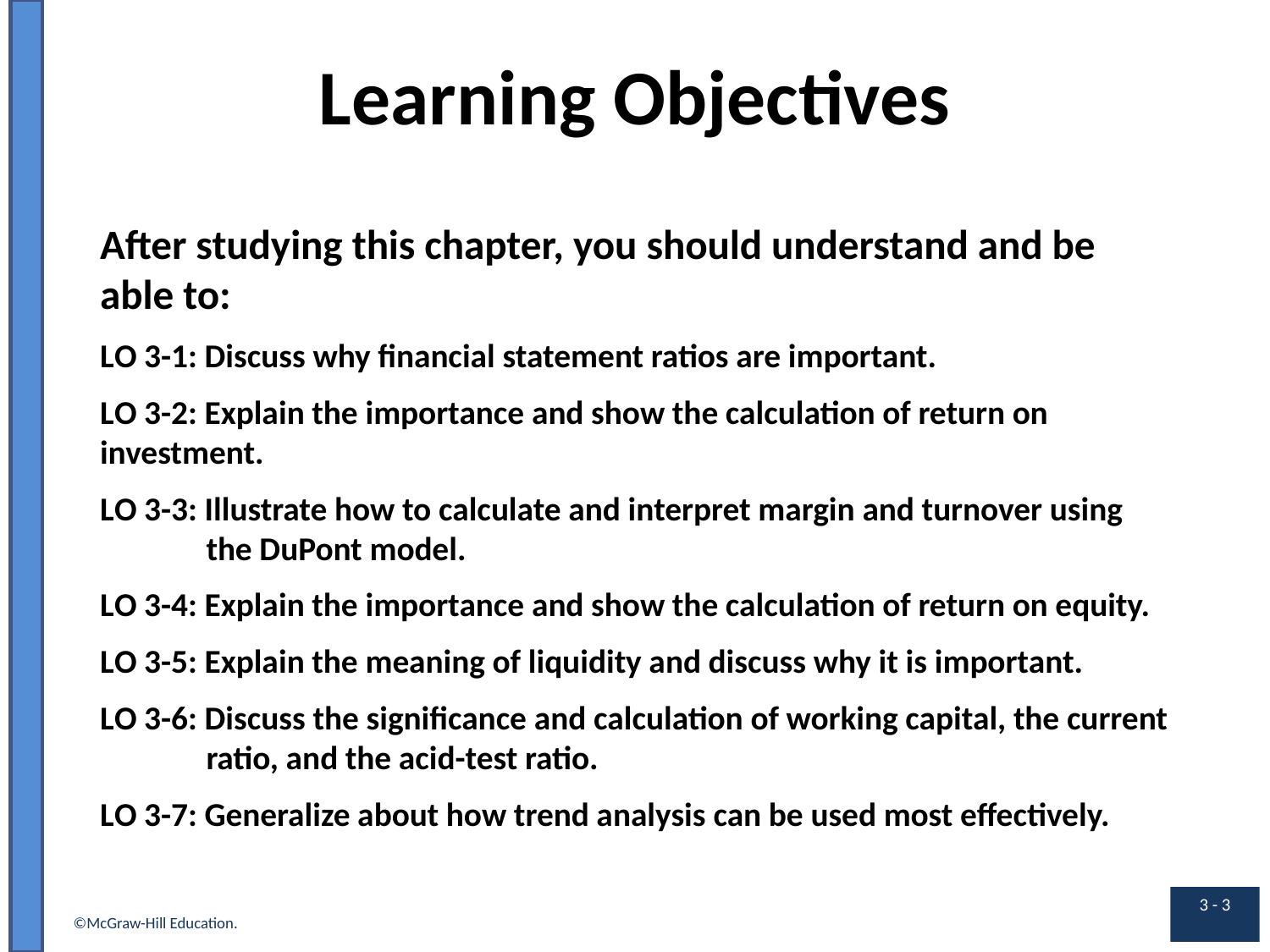

# Learning Objectives
After studying this chapter, you should understand and be able to:
L O 3-1: Discuss why financial statement ratios are important.
L O 3-2: Explain the importance and show the calculation of return on investment.
L O 3-3: Illustrate how to calculate and interpret margin and turnover using the DuPont model.
L O 3-4: Explain the importance and show the calculation of return on equity.
L O 3-5: Explain the meaning of liquidity and discuss why it is important.
L O 3-6: Discuss the significance and calculation of working capital, the current ratio, and the acid-test ratio.
L O 3-7: Generalize about how trend analysis can be used most effectively.